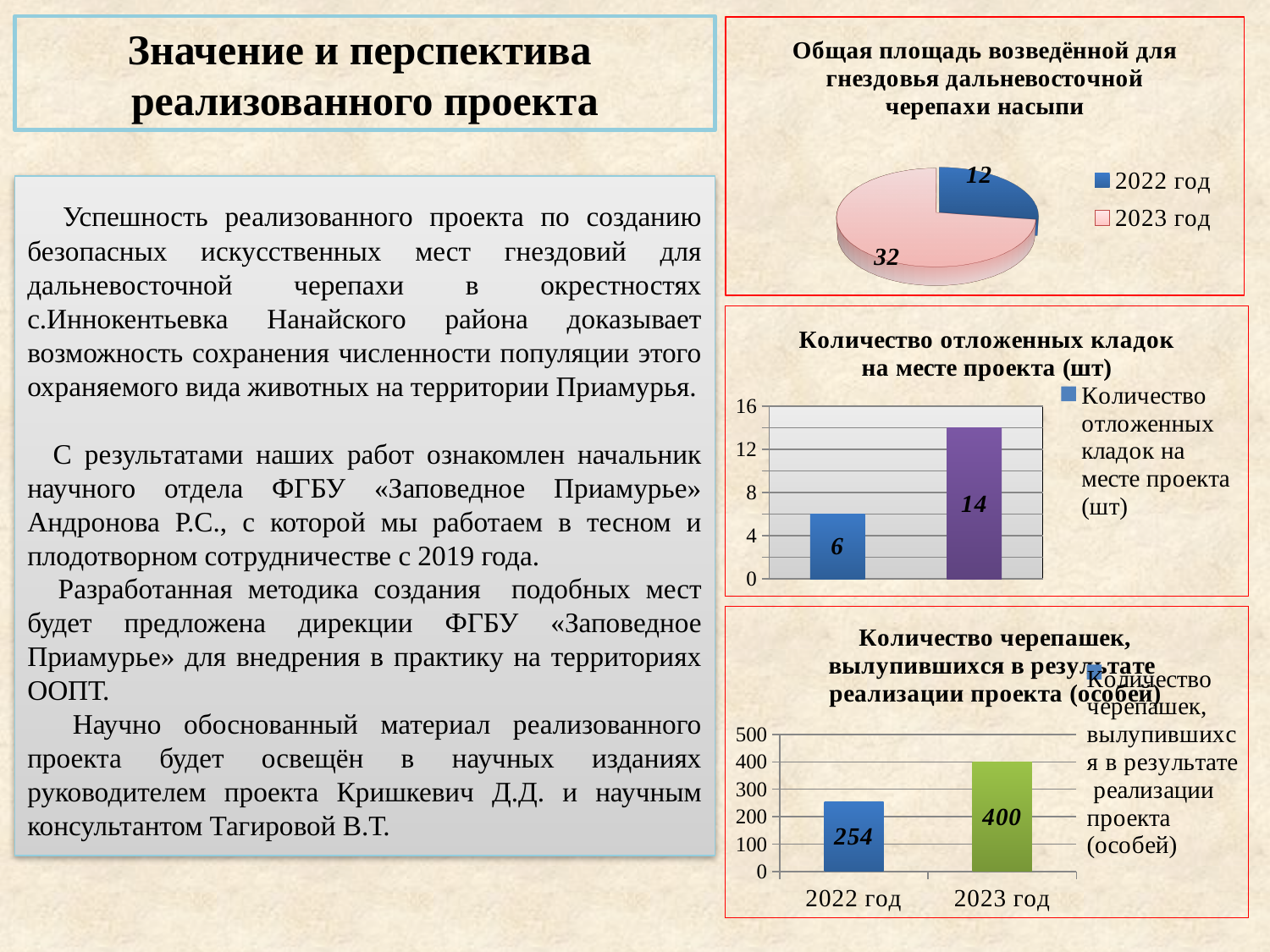

[unsupported chart]

Значение и перспектива
реализованного проекта

  Успешность реализованного проекта по созданию безопасных искусственных мест гнездовий для дальневосточной черепахи в окрестностях с.Иннокентьевка Нанайского района доказывает возможность сохранения численности популяции этого охраняемого вида животных на территории Приамурья.

  С результатами наших работ ознакомлен начальник научного отдела ФГБУ «Заповедное Приамурье» Андронова Р.С., с которой мы работаем в тесном и плодотворном сотрудничестве с 2019 года.
  Разработанная методика создания  подобных мест будет предложена дирекции ФГБУ «Заповедное Приамурье» для внедрения в практику на территориях ООПТ.
  Научно обоснованный материал реализованного проекта будет освещён в научных изданиях руководителем проекта Кришкевич Д.Д. и научным консультантом Тагировой В.Т.

### Chart:

| Category | Количество отложенных кладок на месте проекта (шт) |
|---|---|
| 2022 год | 6.0 |
| 2023 год | 14.0 |

### Chart:

| Category | Количество черепашек, вылупившихся в результате  реализации проекта (особей) |
|---|---|
| 2022 год | 254.0 |
| 2023 год | 400.0 |